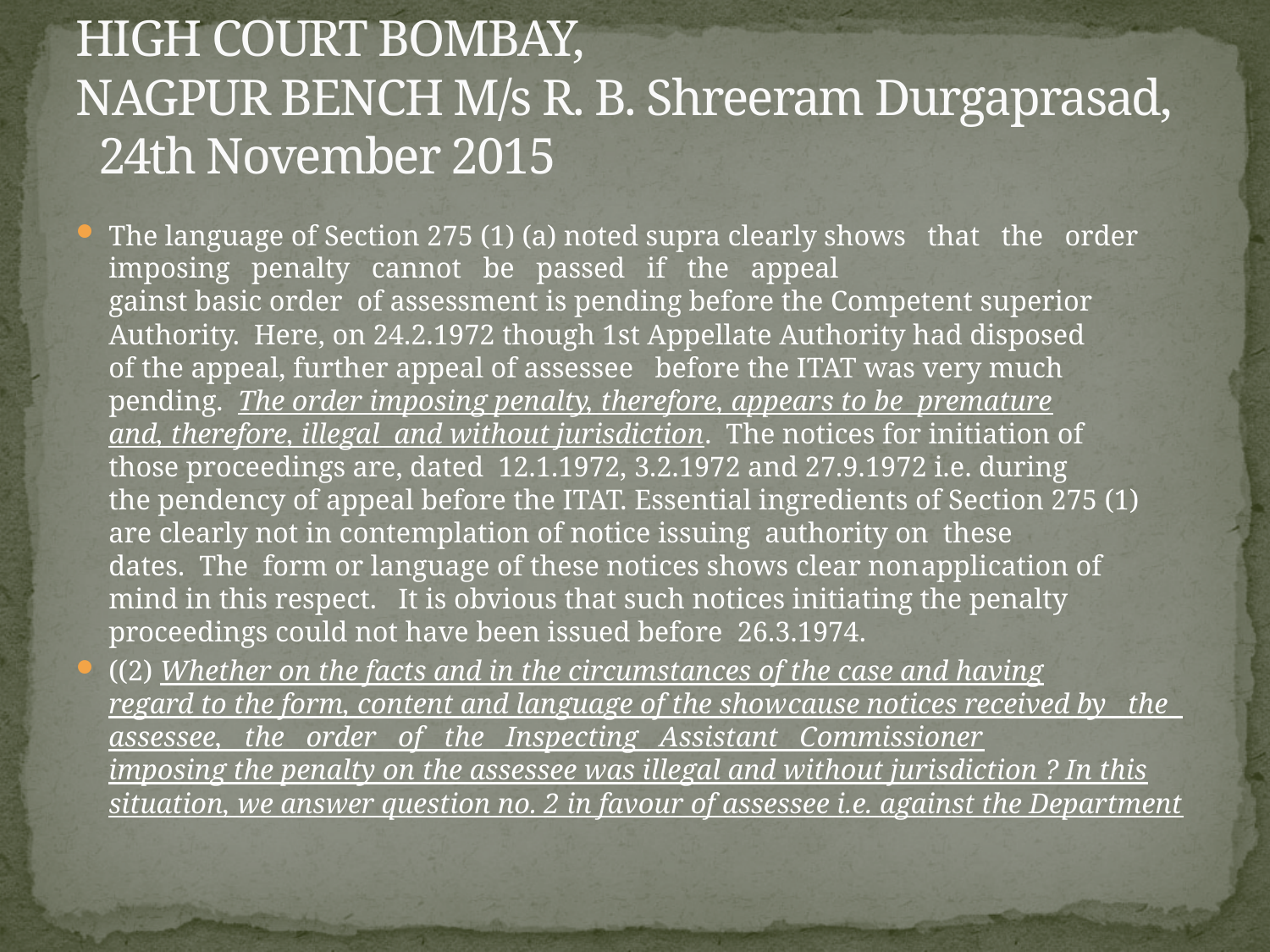

# HIGH COURT BOMBAY, NAGPUR BENCH M/s R. B. Shreeram Durgaprasad,   24th November 2015
The language of Section 275 (1) (a) noted supra clearly shows   that   the   order   imposing   penalty   cannot   be   passed   if   the   appeal gainst basic order  of assessment is pending before the Competent superior Authority.  Here, on 24.2.1972 though 1st Appellate Authority had disposed of the appeal, further appeal of assessee   before the ITAT was very much pending.  The order imposing penalty, therefore, appears to be  premature and, therefore, illegal  and without jurisdiction.  The notices for initiation of those proceedings are, dated  12.1.1972, 3.2.1972 and 27.9.1972 i.e. during the pendency of appeal before the ITAT. Essential ingredients of Section 275 (1)  are clearly not in contemplation of notice issuing  authority on  these dates.  The  form or language of these notices shows clear non­application of mind in this respect.   It is obvious that such notices initiating the penalty proceedings could not have been issued before  26.3.1974.
((2) Whether on the facts and in the circumstances of the case and having regard to the form, content and language of the show­cause notices received by   the   assessee,   the   order   of   the   Inspecting   Assistant   Commissioner imposing the penalty on the assessee was illegal and without jurisdiction ? In this situation, we answer question no. 2 in favour of assessee i.e. against the Department